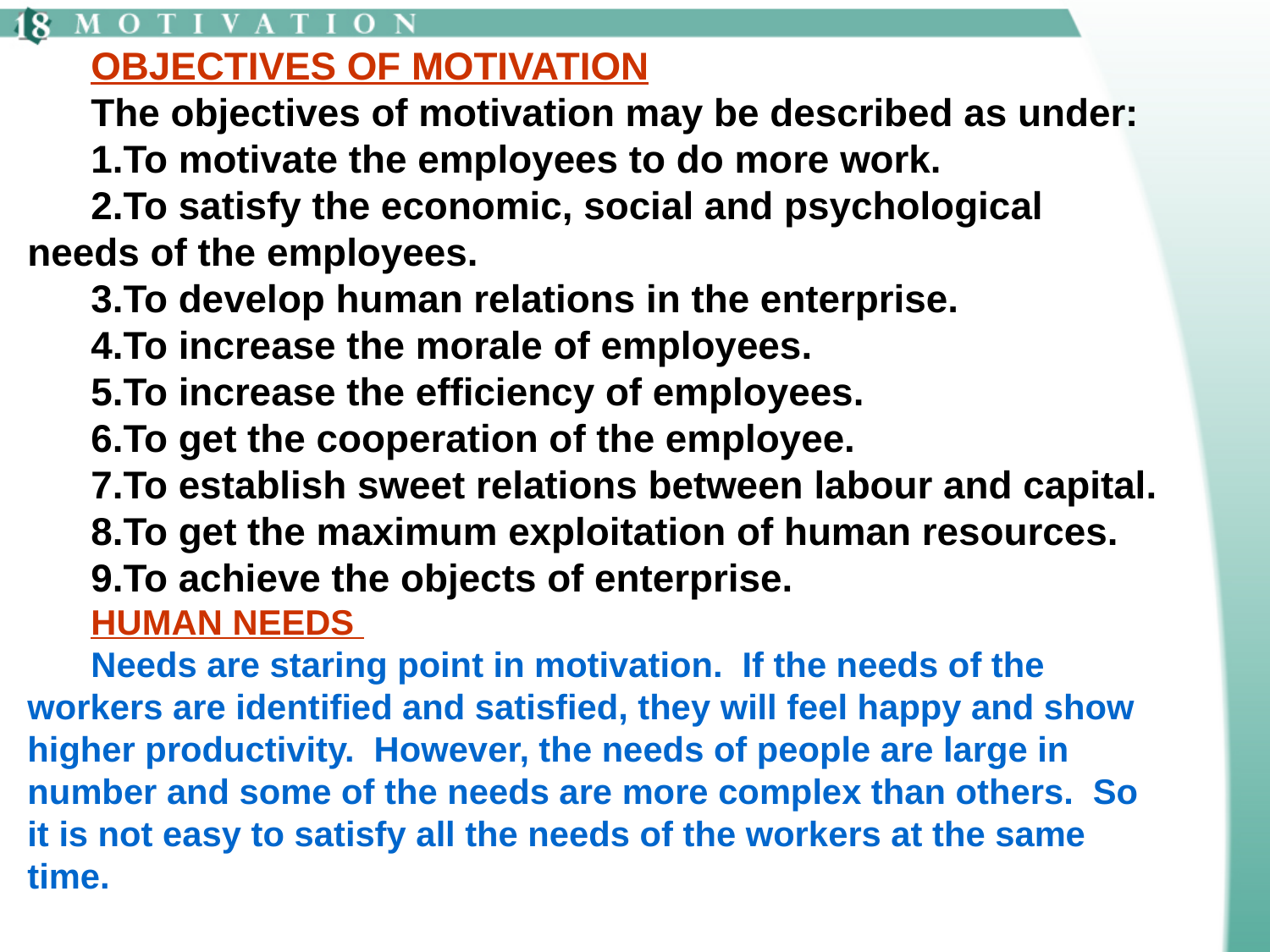

OBJECTIVES OF MOTIVATION
The objectives of motivation may be described as under:
To motivate the employees to do more work.
To satisfy the economic, social and psychological needs of the employees.
To develop human relations in the enterprise.
To increase the morale of employees.
To increase the efficiency of employees.
To get the cooperation of the employee.
To establish sweet relations between labour and capital.
To get the maximum exploitation of human resources.
To achieve the objects of enterprise.
HUMAN NEEDS
Needs are staring point in motivation.  If the needs of the workers are identified and satisfied, they will feel happy and show higher productivity.  However, the needs of people are large in number and some of the needs are more complex than others.  So it is not easy to satisfy all the needs of the workers at the same time.